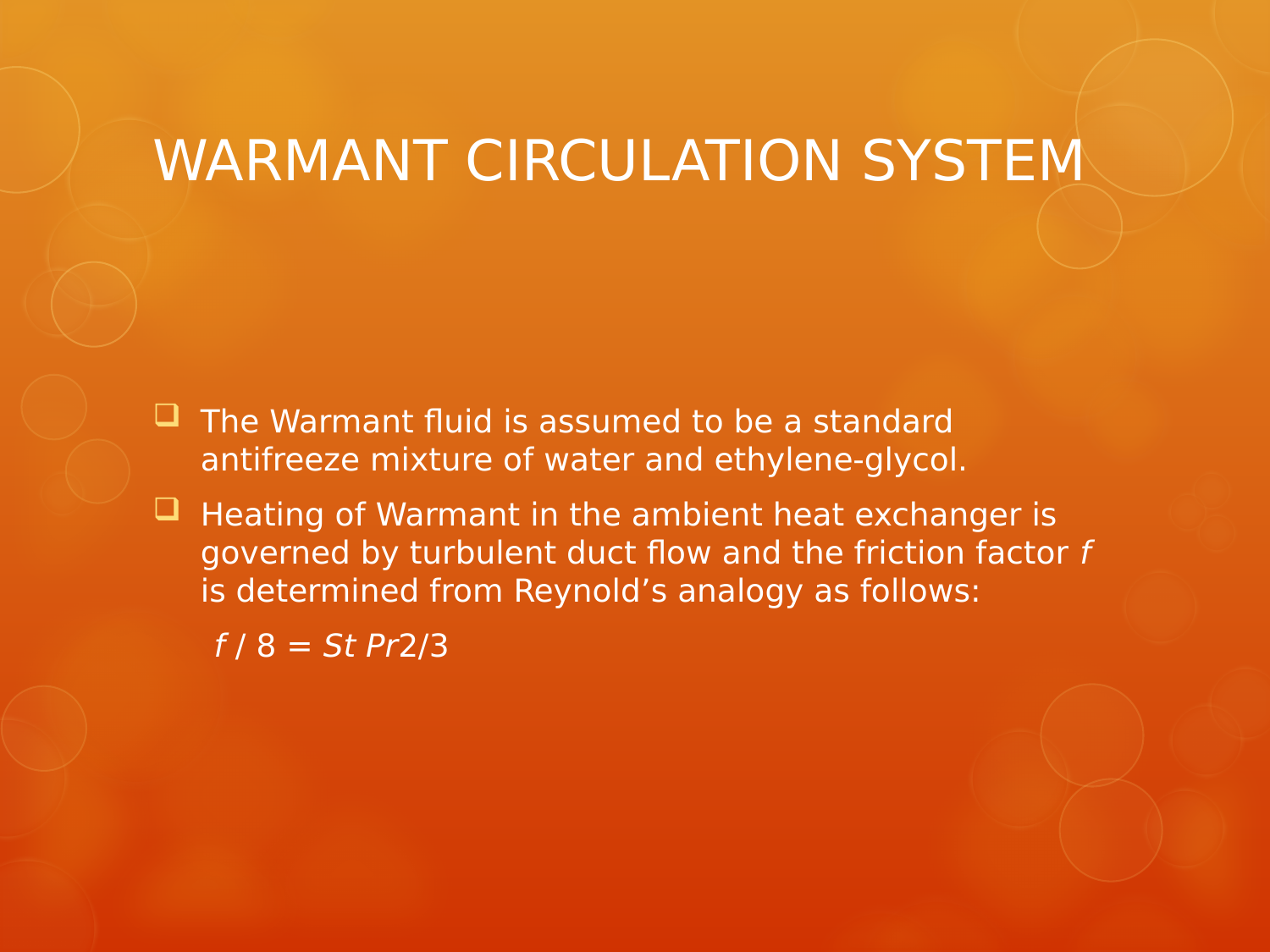

# WARMANT CIRCULATION SYSTEM
The Warmant fluid is assumed to be a standard antifreeze mixture of water and ethylene-glycol.
Heating of Warmant in the ambient heat exchanger is governed by turbulent duct flow and the friction factor f is determined from Reynold’s analogy as follows:
      f / 8 = St Pr2/3